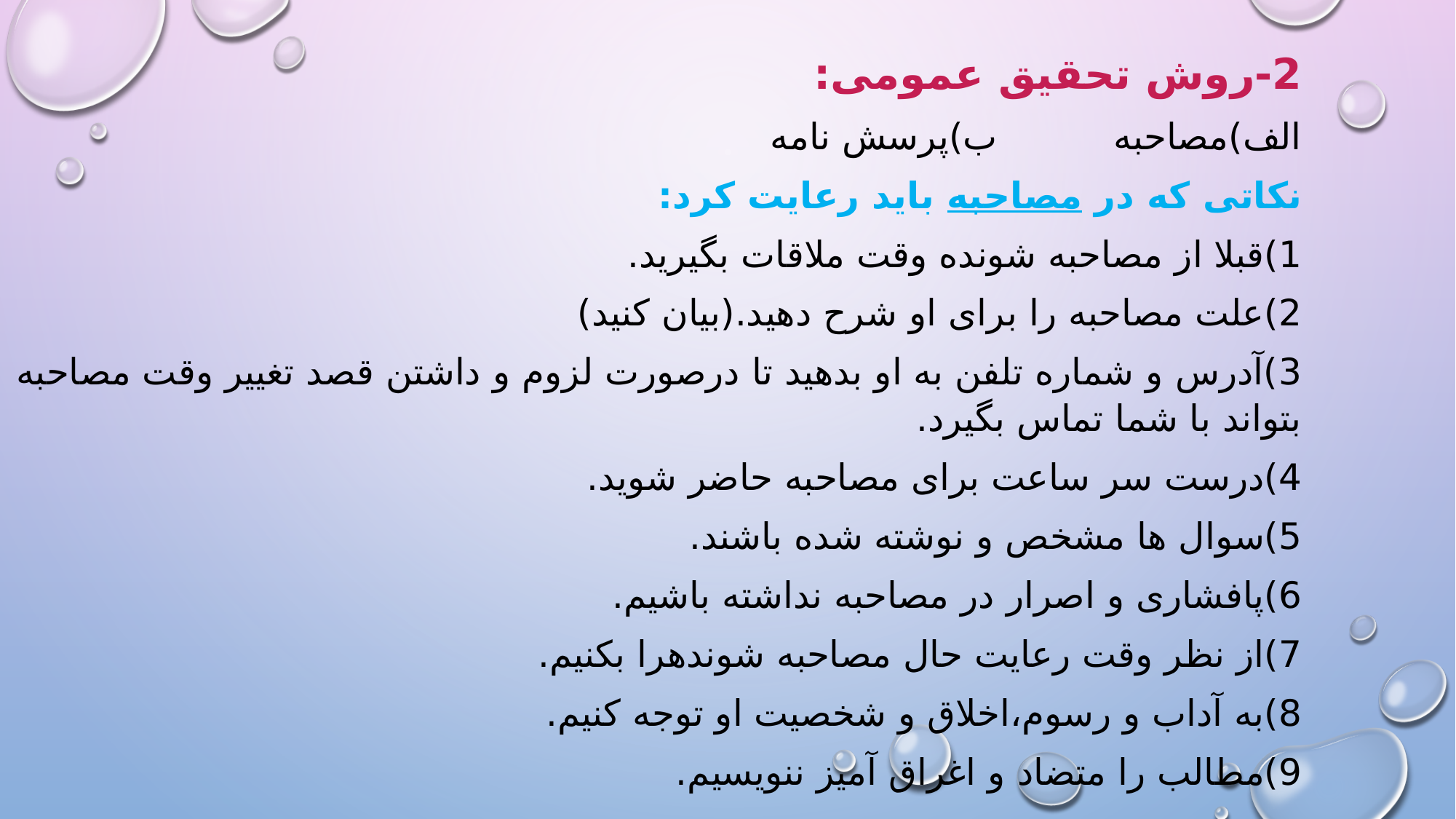

2-روش تحقیق عمومی:
الف)مصاحبه          ب)پرسش نامه
نکاتی که در مصاحبه باید رعایت کرد:
1)قبلا از مصاحبه شونده وقت ملاقات بگیرید.
2)علت مصاحبه را برای او شرح دهید.(بیان کنید)
3)آدرس و شماره تلفن به او بدهید تا درصورت لزوم و داشتن قصد تغییر وقت مصاحبه بتواند با شما تماس بگیرد.
4)درست سر ساعت برای مصاحبه حاضر شوید.
5)سوال ها مشخص و نوشته شده باشند.
6)پافشاری و اصرار در مصاحبه نداشته باشیم.
7)از نظر وقت رعایت حال مصاحبه شوندهرا بکنیم.
8)به آداب و رسوم،اخلاق و شخصیت او توجه کنیم.
9)مطالب را متضاد و اغراق آمیز ننویسیم.